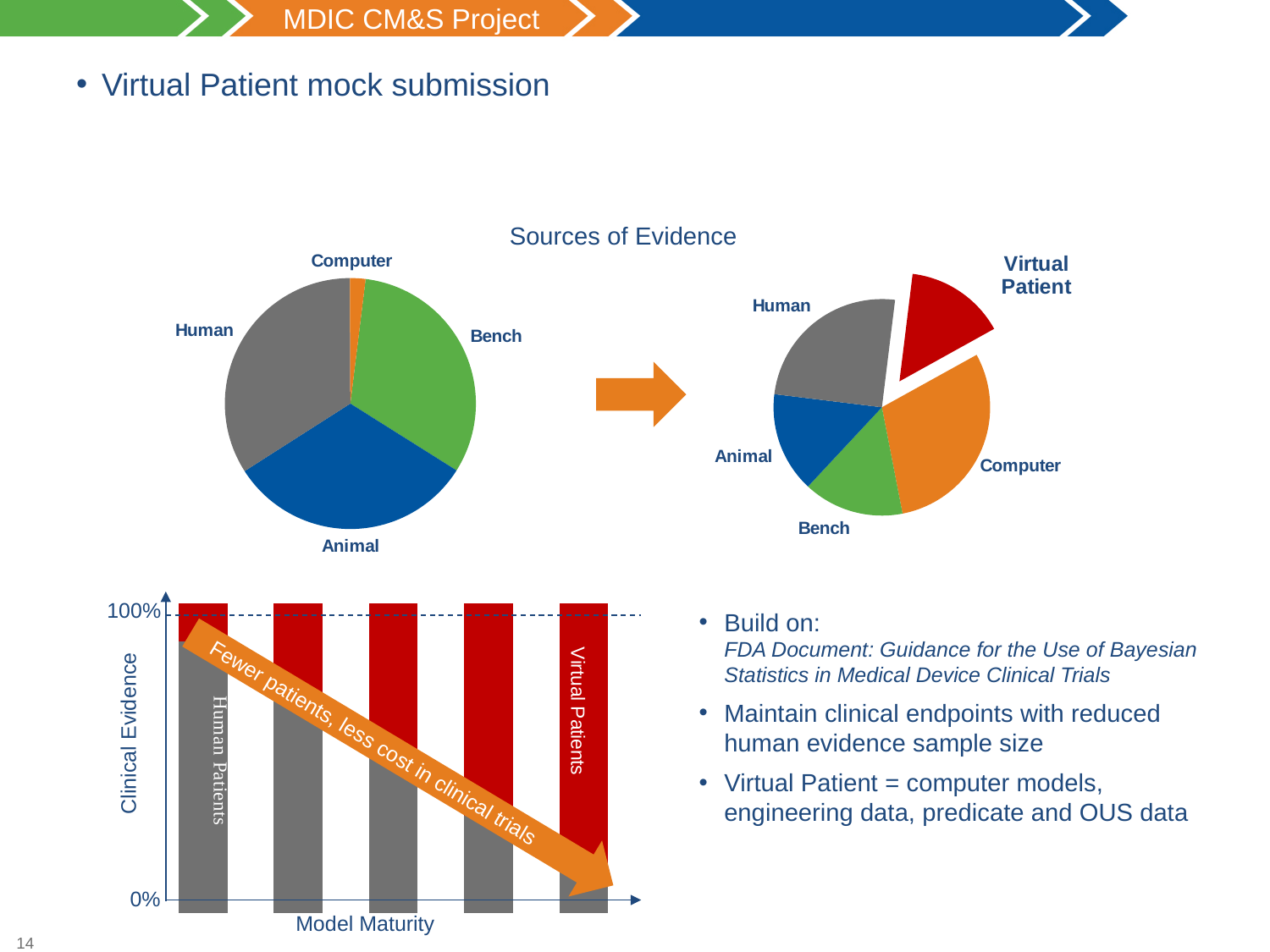

MDIC CM&S Project
Virtual Patient mock submission

Sources of Evidence

### Chart

| Category | Regulatory Evidence |
|---|---|
| Bench | 32.0 |
| Animal | 32.0 |
| Human | 34.0 |
| Computer | 2.0 |

### Chart

| Category | Regulatory Evidence |
|---|---|
| Virtual Patient | 15.0 |
| Computer | 30.0 |
| Bench | 15.0 |
| Animal | 15.0 |
| Human | 25.0 |
Fewer patients, less cost in clinical trials
100%

### Chart

| Category | Human | Virtual |
|---|---|---|
| 1 | 85.0 | 12.0 |
| 2 | 65.0 | 30.0 |
| 3 | 45.0 | 45.0 |
|  | 25.0 | 55.0 |
| 4 | 15.0 | 85.0 |
Build on:
FDA Document: Guidance for the Use of Bayesian Statistics in Medical Device Clinical Trials
Maintain clinical endpoints with reduced human evidence sample size
Virtual Patient = computer models, engineering data, predicate and OUS data
Clinical Evidence
0%
Model Maturity